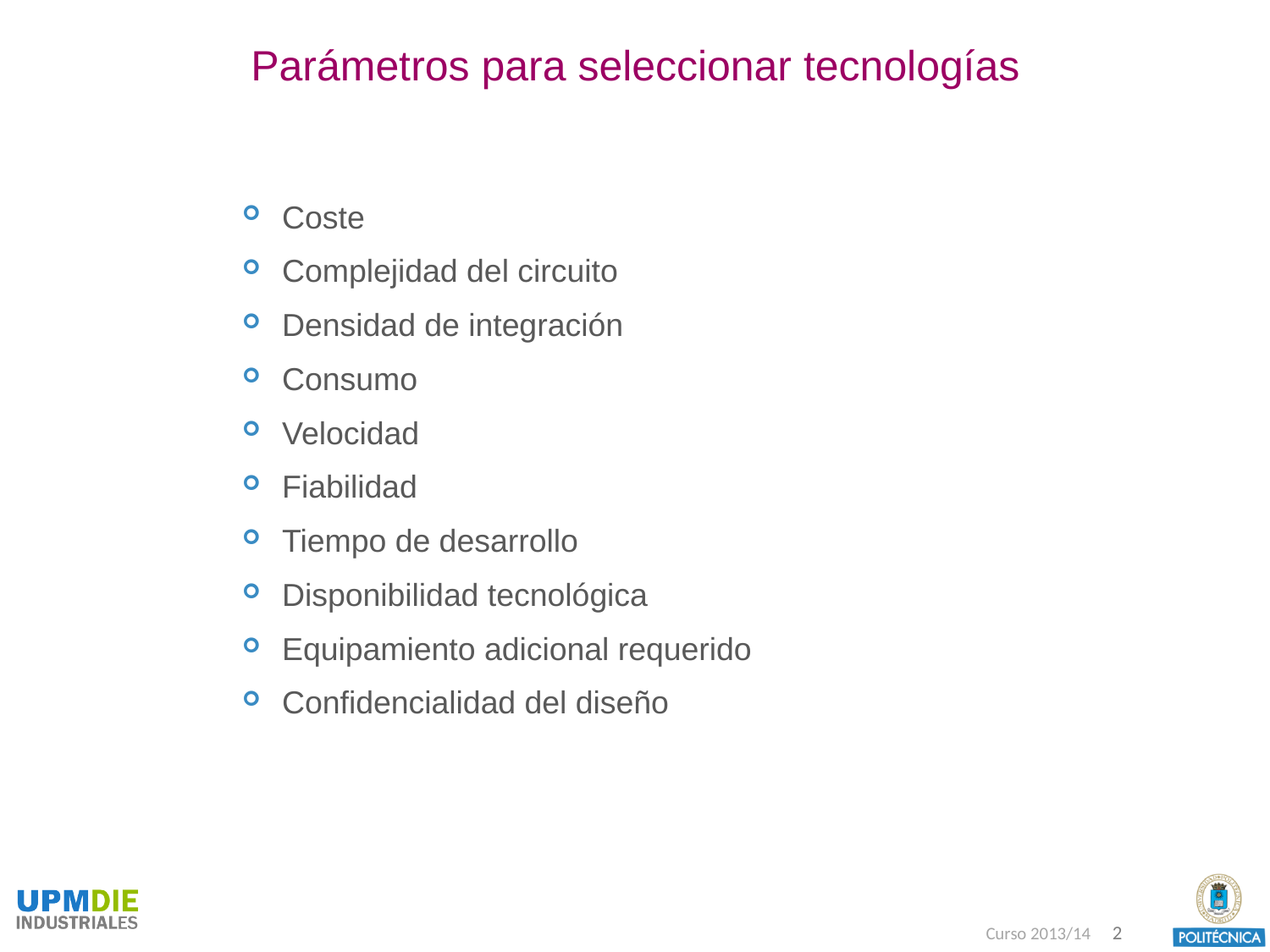

# Parámetros para seleccionar tecnologías
Coste
Complejidad del circuito
Densidad de integración
Consumo
Velocidad
Fiabilidad
Tiempo de desarrollo
Disponibilidad tecnológica
Equipamiento adicional requerido
Confidencialidad del diseño